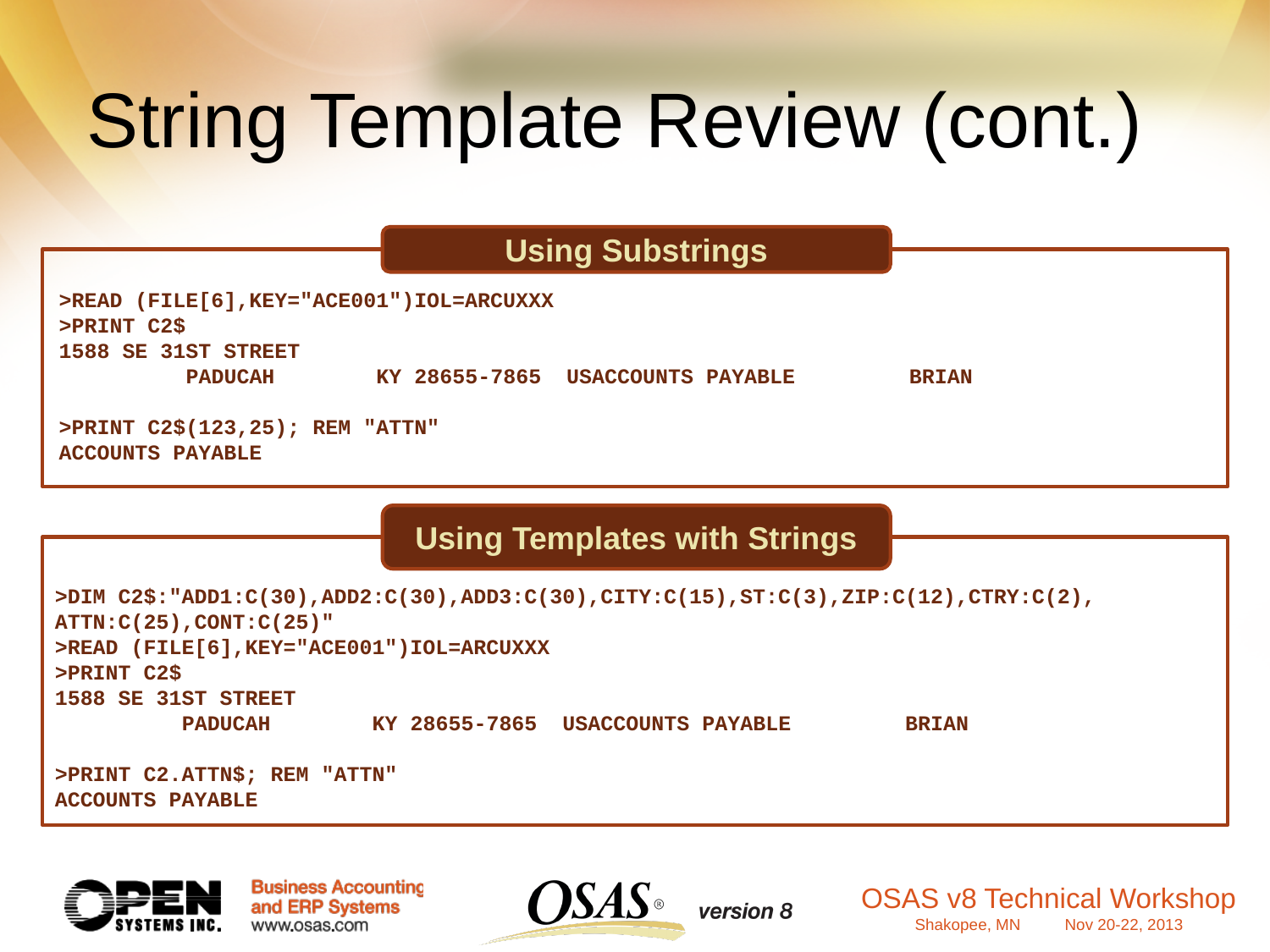

String Template Review (cont.)
Using Substrings

>READ (FILE[6],KEY="ACE001")IOL=ARCUXXX
>PRINT C2$
1588 SE 31ST STREET
          PADUCAH        KY 28655-7865  USACCOUNTS PAYABLE         BRIAN

>PRINT C2$(123,25); REM "ATTN"
ACCOUNTS PAYABLE
Using Templates with Strings

>DIM C2$:"ADD1:C(30),ADD2:C(30),ADD3:C(30),CITY:C(15),ST:C(3),ZIP:C(12),CTRY:C(2), ATTN:C(25),CONT:C(25)"
>READ (FILE[6],KEY="ACE001")IOL=ARCUXXX
>PRINT C2$
1588 SE 31ST STREET
          PADUCAH        KY 28655-7865  USACCOUNTS PAYABLE         BRIAN

>PRINT C2.ATTN$; REM "ATTN"
ACCOUNTS PAYABLE